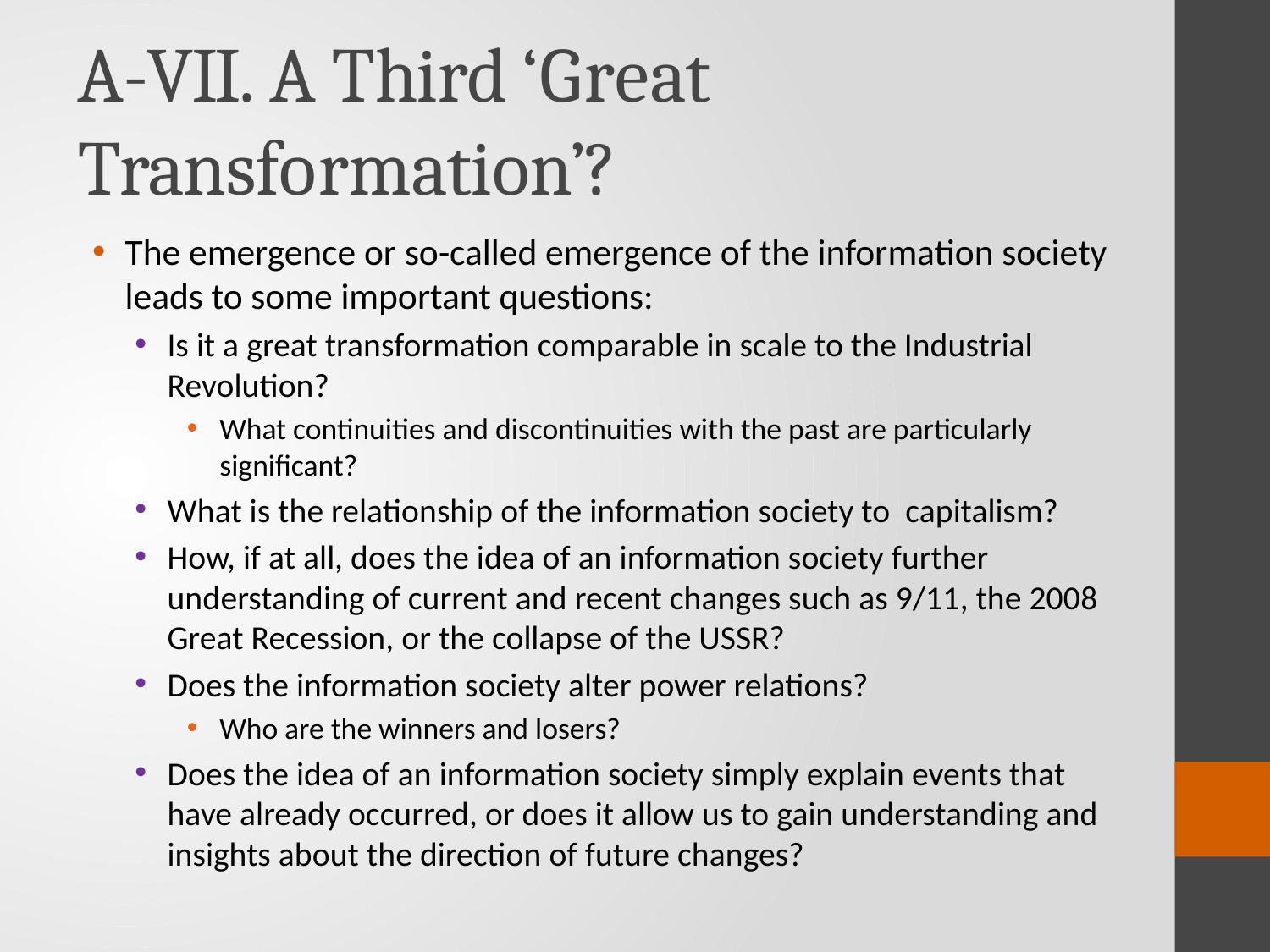

# A-VII. A Third ‘Great Transformation’?
The emergence or so-called emergence of the information society leads to some important questions:
Is it a great transformation comparable in scale to the Industrial Revolution?
What continuities and discontinuities with the past are particularly significant?
What is the relationship of the information society to  capitalism?
How, if at all, does the idea of an information society further understanding of current and recent changes such as 9/11, the 2008 Great Recession, or the collapse of the USSR?
Does the information society alter power relations?
Who are the winners and losers?
Does the idea of an information society simply explain events that have already occurred, or does it allow us to gain understanding and insights about the direction of future changes?